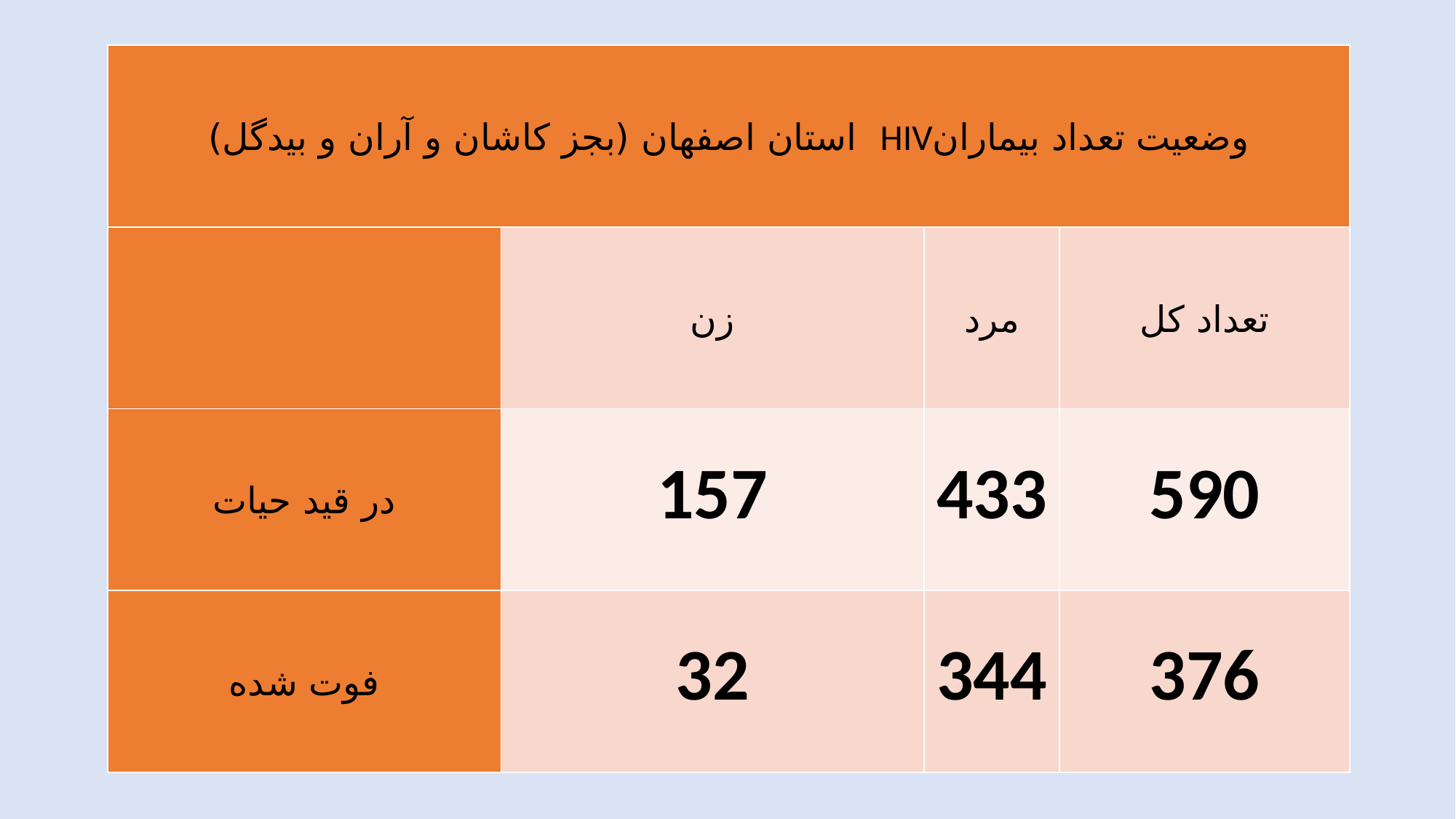

| وضعیت تعداد بیمارانHIV استان اصفهان (بجز کاشان و آران و بیدگل) |  |  |  |
| --- | --- | --- | --- |
|  | زن | مرد | تعداد کل |
| در قید حیات | 157 | 433 | 590 |
| فوت شده | 32 | 344 | 376 |